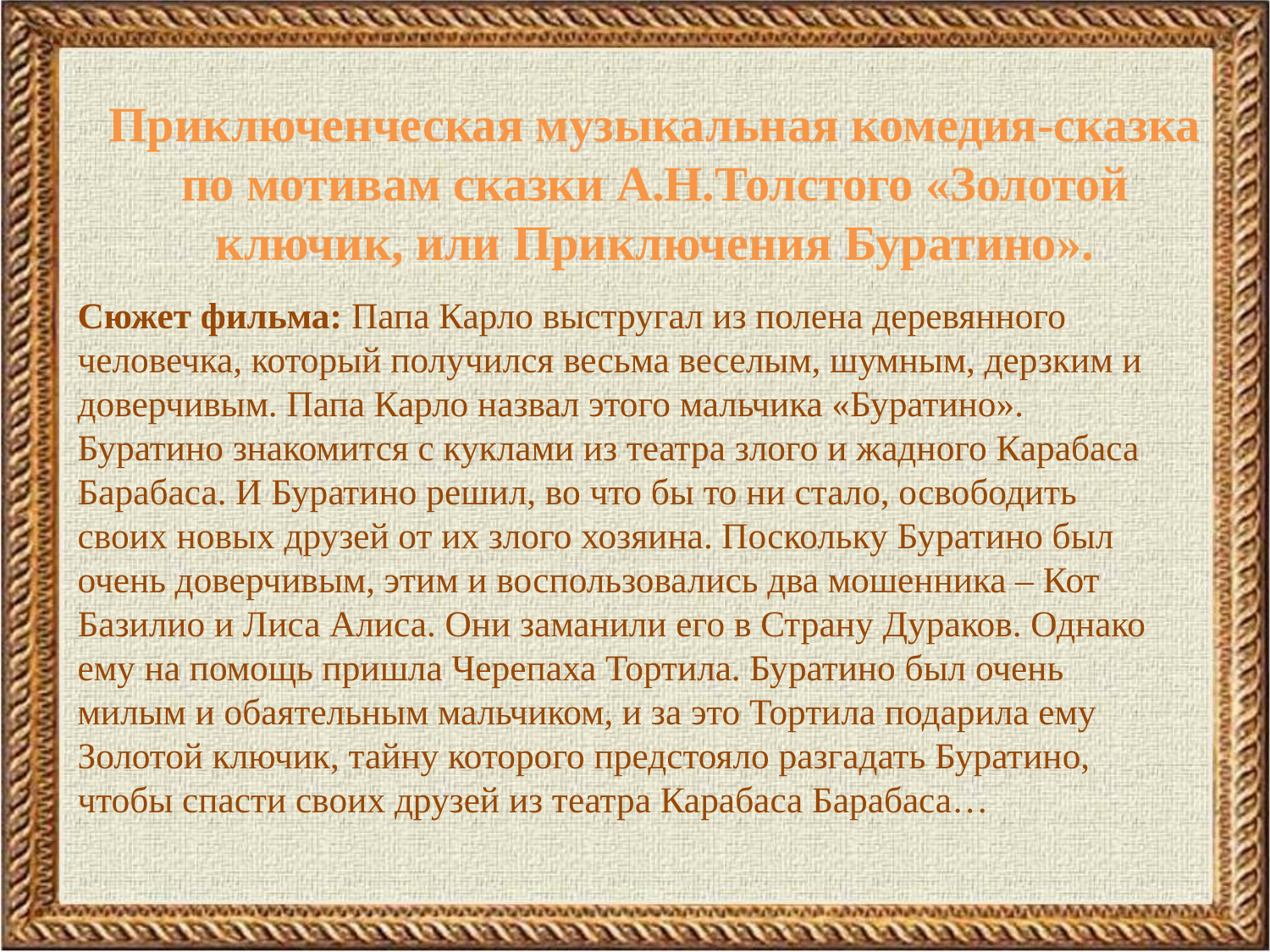

# Приключенческая музыкальная комедия-сказка по мотивам сказки А.Н.Толстого «Золотой ключик, или Приключения Буратино».
Сюжет фильма: Папа Карло выстругал из полена деревянного человечка, который получился весьма веселым, шумным, дерзким и доверчивым. Папа Карло назвал этого мальчика «Буратино». Буратино знакомится с куклами из театра злого и жадного Карабаса Барабаса. И Буратино решил, во что бы то ни стало, освободить своих новых друзей от их злого хозяина. Поскольку Буратино был очень доверчивым, этим и воспользовались два мошенника – Кот Базилио и Лиса Алиса. Они заманили его в Страну Дураков. Однако ему на помощь пришла Черепаха Тортила. Буратино был очень милым и обаятельным мальчиком, и за это Тортила подарила ему Золотой ключик, тайну которого предстояло разгадать Буратино, чтобы спасти своих друзей из театра Карабаса Барабаса…